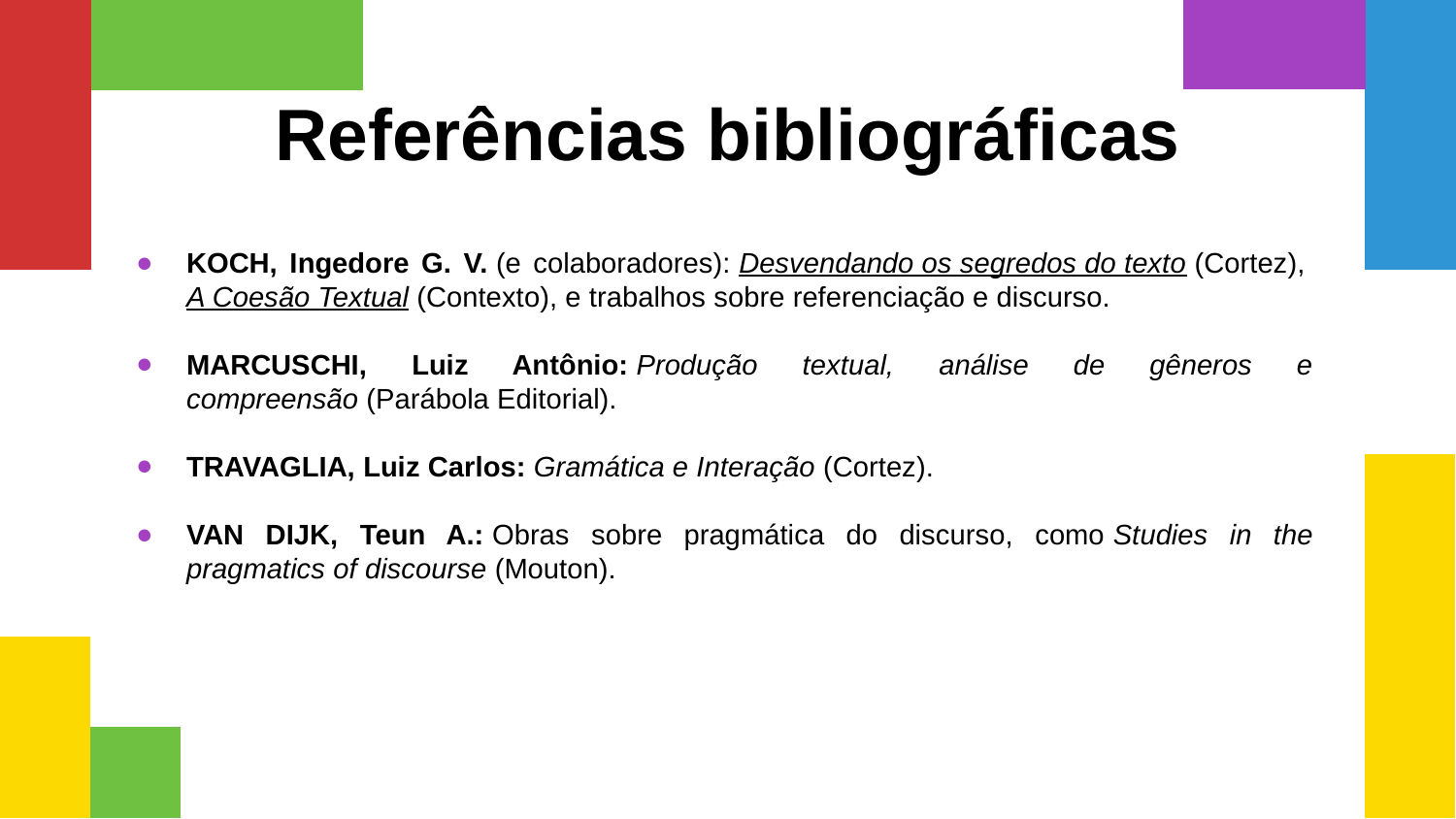

# Referências bibliográficas
KOCH, Ingedore G. V. (e colaboradores): Desvendando os segredos do texto (Cortez), A Coesão Textual (Contexto), e trabalhos sobre referenciação e discurso.

MARCUSCHI, Luiz Antônio: Produção textual, análise de gêneros e compreensão (Parábola Editorial).

TRAVAGLIA, Luiz Carlos: Gramática e Interação (Cortez).

VAN DIJK, Teun A.: Obras sobre pragmática do discurso, como Studies in the pragmatics of discourse (Mouton).